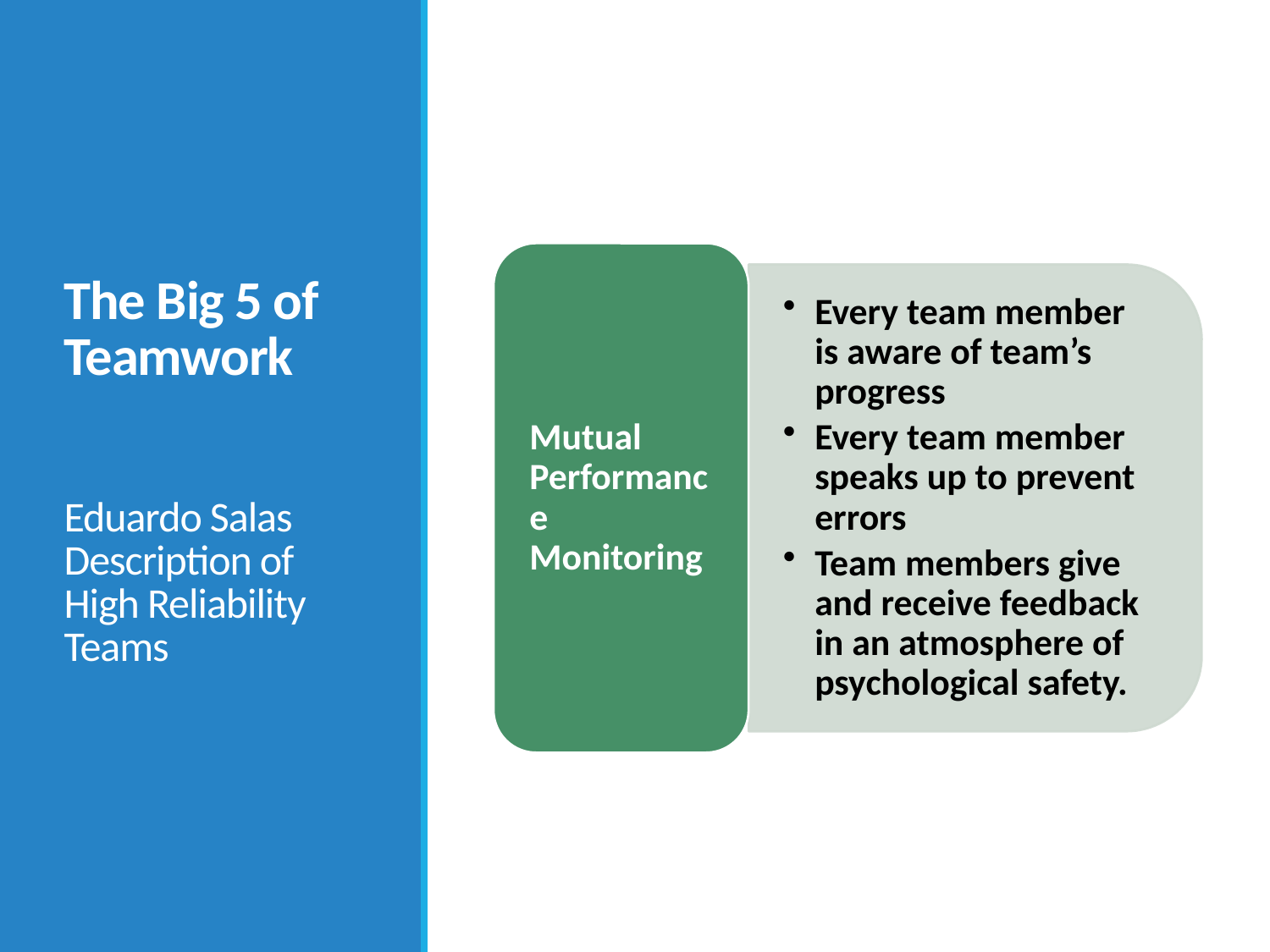

# The Big 5 of Teamwork Eduardo Salas Description of High Reliability Teams
Every team member is aware of team’s progress
Every team member speaks up to prevent errors
Team members give and receive feedback in an atmosphere of psychological safety.
Mutual Performance Monitoring